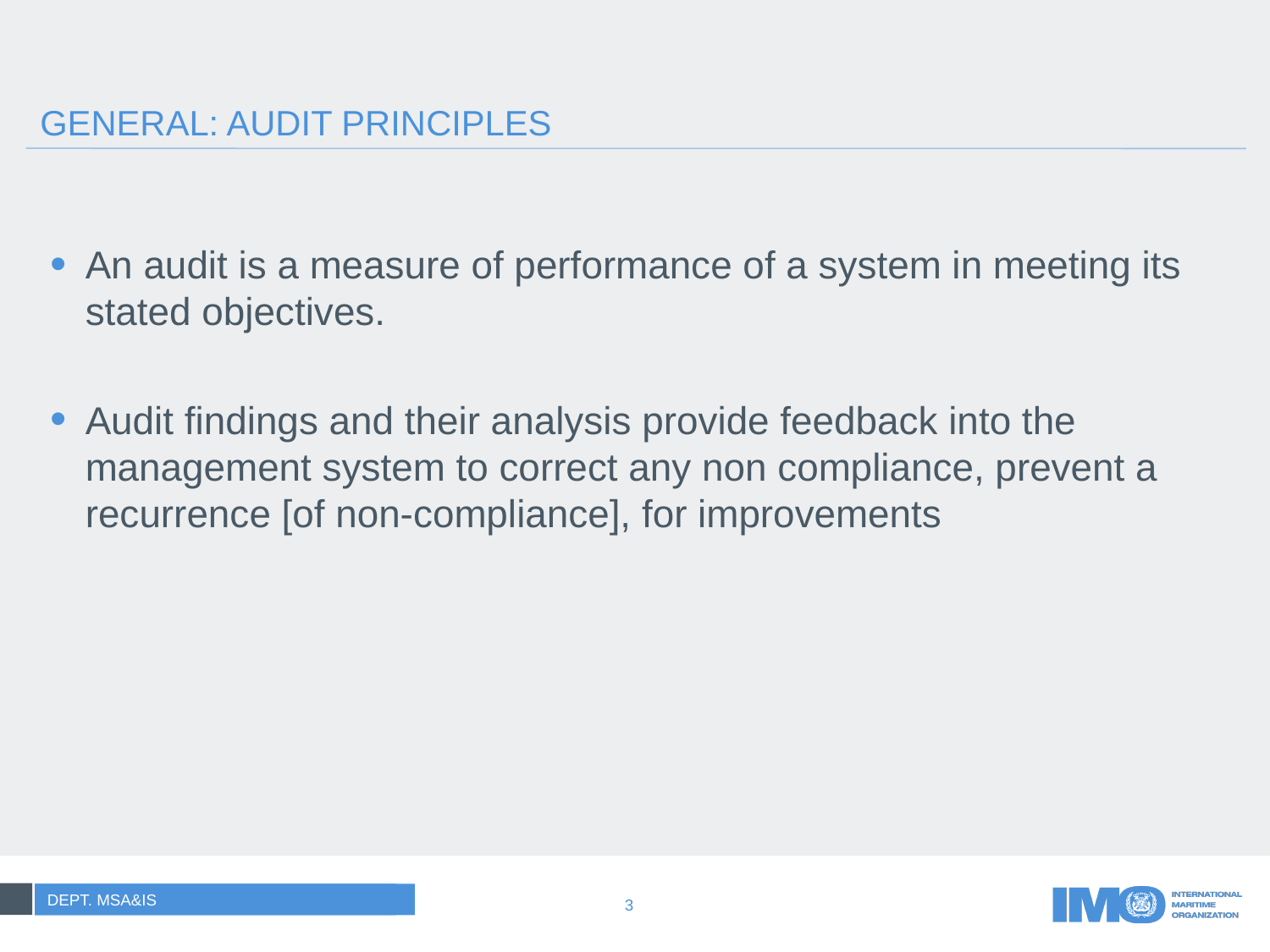

# GENERAL: AUDIT PRINCIPLES

An audit is a measure of performance of a system in meeting its stated objectives.

Audit findings and their analysis provide feedback into the management system to correct any non compliance, prevent a recurrence [of non-compliance], for improvements